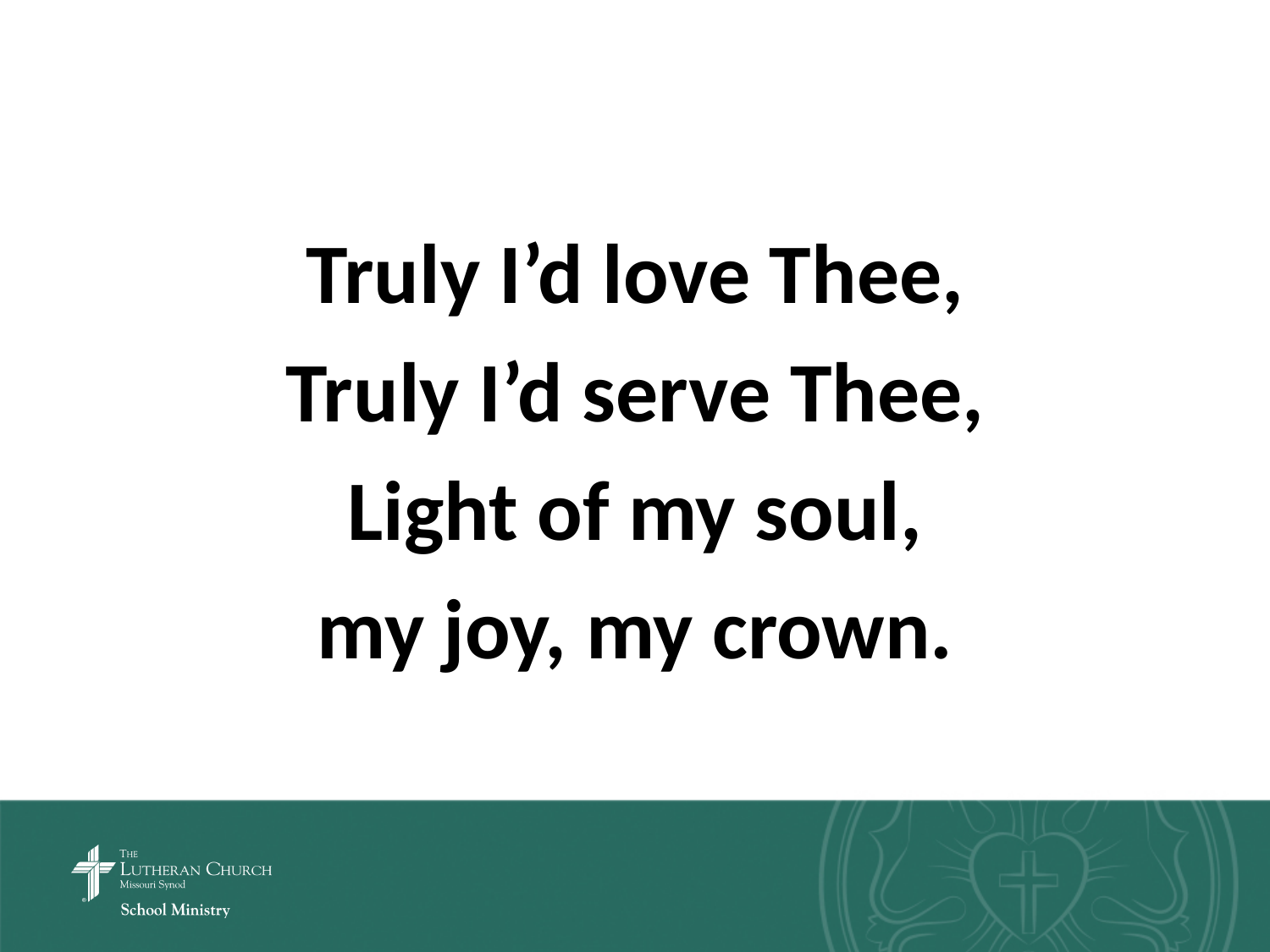

Truly I’d love Thee,
Truly I’d serve Thee,
Light of my soul,
my joy, my crown.